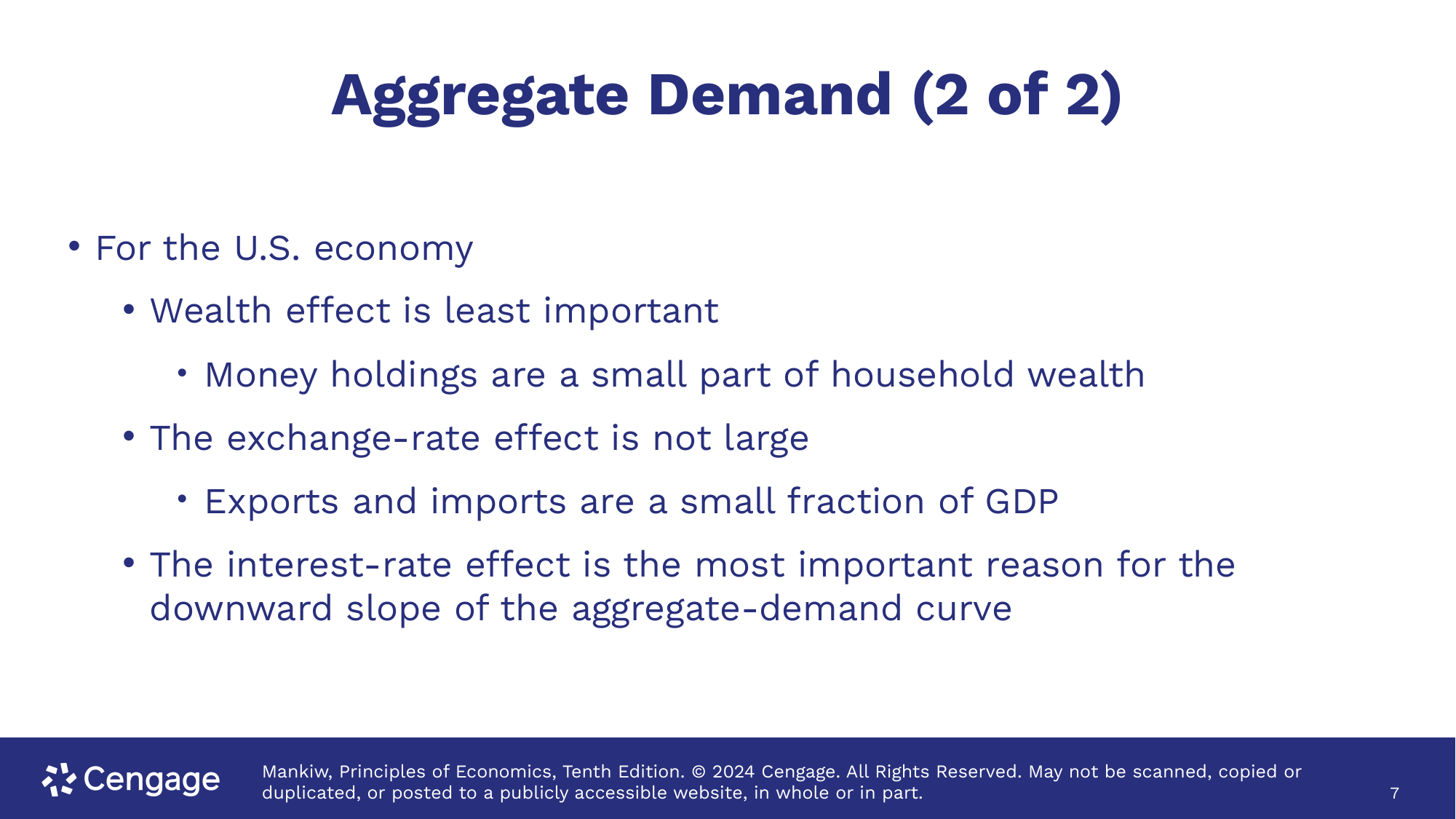

# Aggregate Demand (2 of 2)
For the U.S. economy
Wealth effect is least important
Money holdings are a small part of household wealth
The exchange-rate effect is not large
Exports and imports are a small fraction of GDP
The interest-rate effect is the most important reason for the downward slope of the aggregate-demand curve